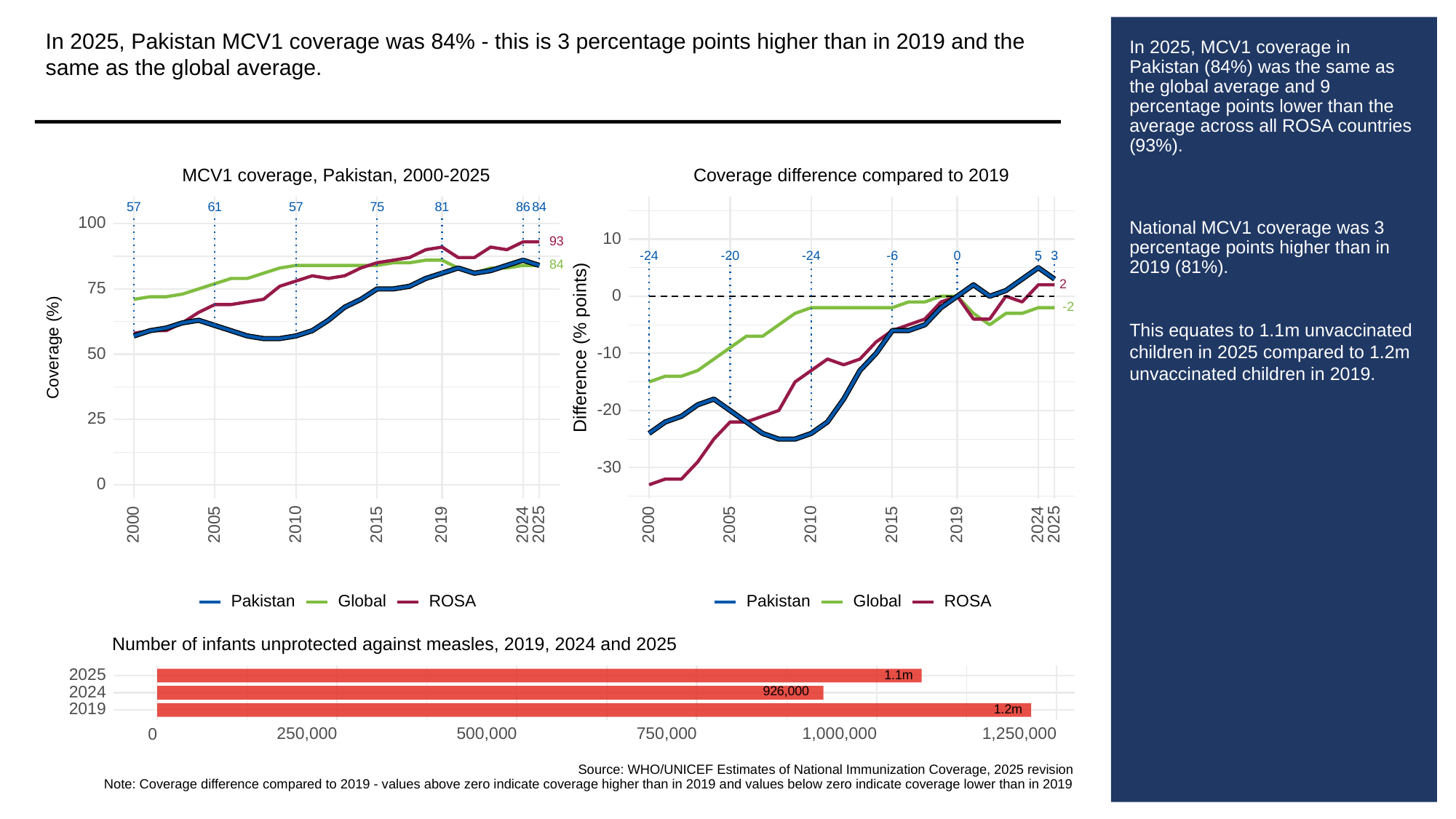

In 2025, Pakistan MCV1 coverage was 84% - this is 3 percentage points higher than in 2019 and the same as the global average.
# In 2025, MCV1 coverage in Pakistan (84%) was the same as the global average and 9 percentage points lower than the average across all ROSA countries (93%).

National MCV1 coverage was 3 percentage points higher than in 2019 (81%).

This equates to 1.1m unvaccinated children in 2025 compared to 1.2m unvaccinated children in 2019.

MCV1 coverage, Pakistan, 2000-2025
Coverage difference compared to 2019

61
81
86
84
57
57
75

100

10
93

3
-20
-6
0
-24
-24
5

84

2
75

0

-2

Difference (% points)
Coverage (%)
-10
50

-20

25

-30

0

2000
2005
2010
2015
2019
2024
2025
2000
2005
2010
2015
2019
2024
2025
ROSA
ROSA
Global
Global
Pakistan
Pakistan

Number of infants unprotected against measles, 2019, 2024 and 2025

2025
1.1m

926,000
2024

2019
1.2m

250,000
500,000
750,000
1,000,000
1,250,000
0
Source: WHO/UNICEF Estimates of National Immunization Coverage, 2025 revision
Note: Coverage difference compared to 2019 - values above zero indicate coverage higher than in 2019 and values below zero indicate coverage lower than in 2019